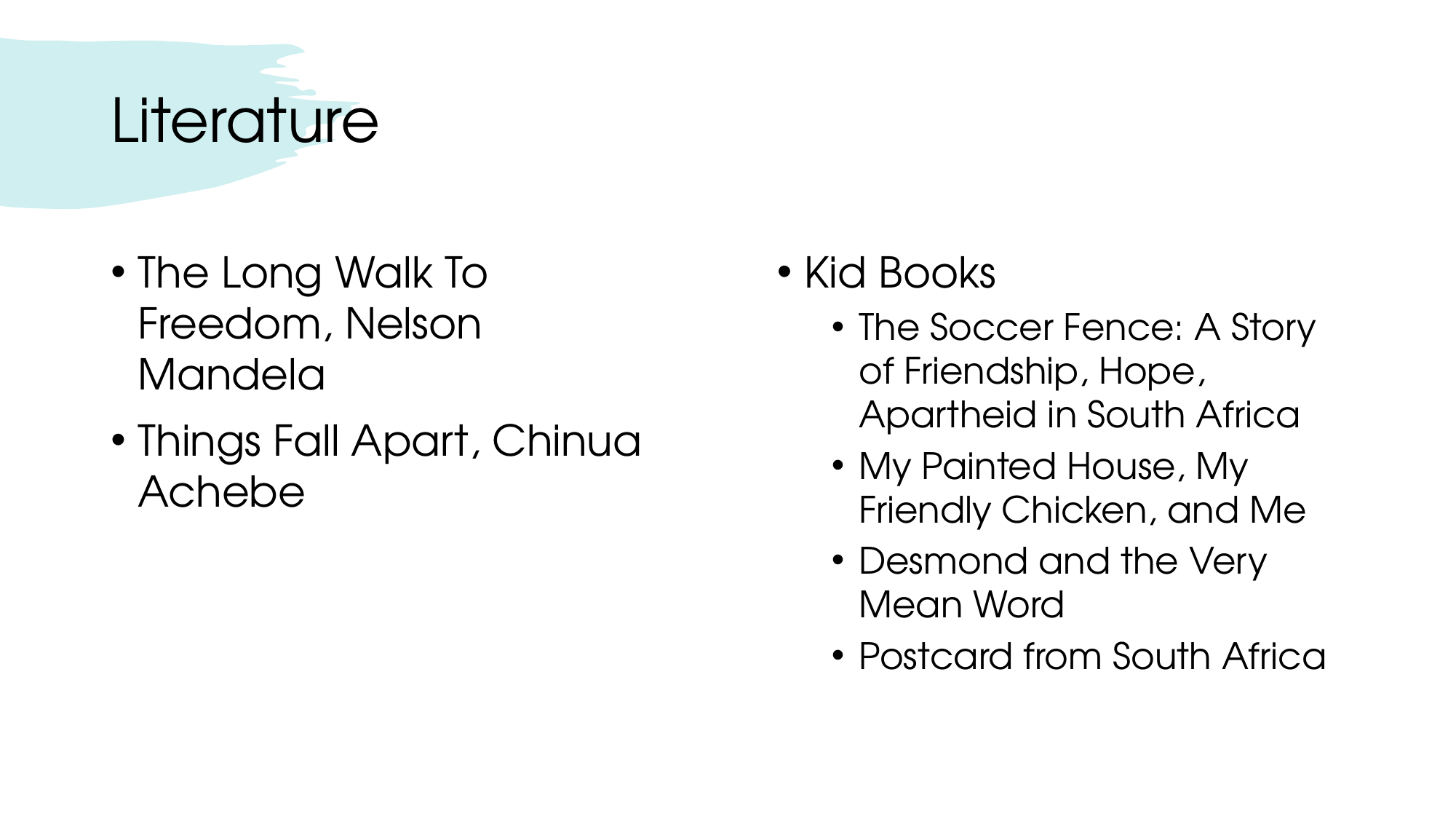

# Literature
The Long Walk To Freedom, Nelson Mandela
Things Fall Apart, Chinua Achebe
Kid Books
The Soccer Fence: A Story of Friendship, Hope, Apartheid in South Africa
My Painted House, My Friendly Chicken, and Me
Desmond and the Very Mean Word
Postcard from South Africa